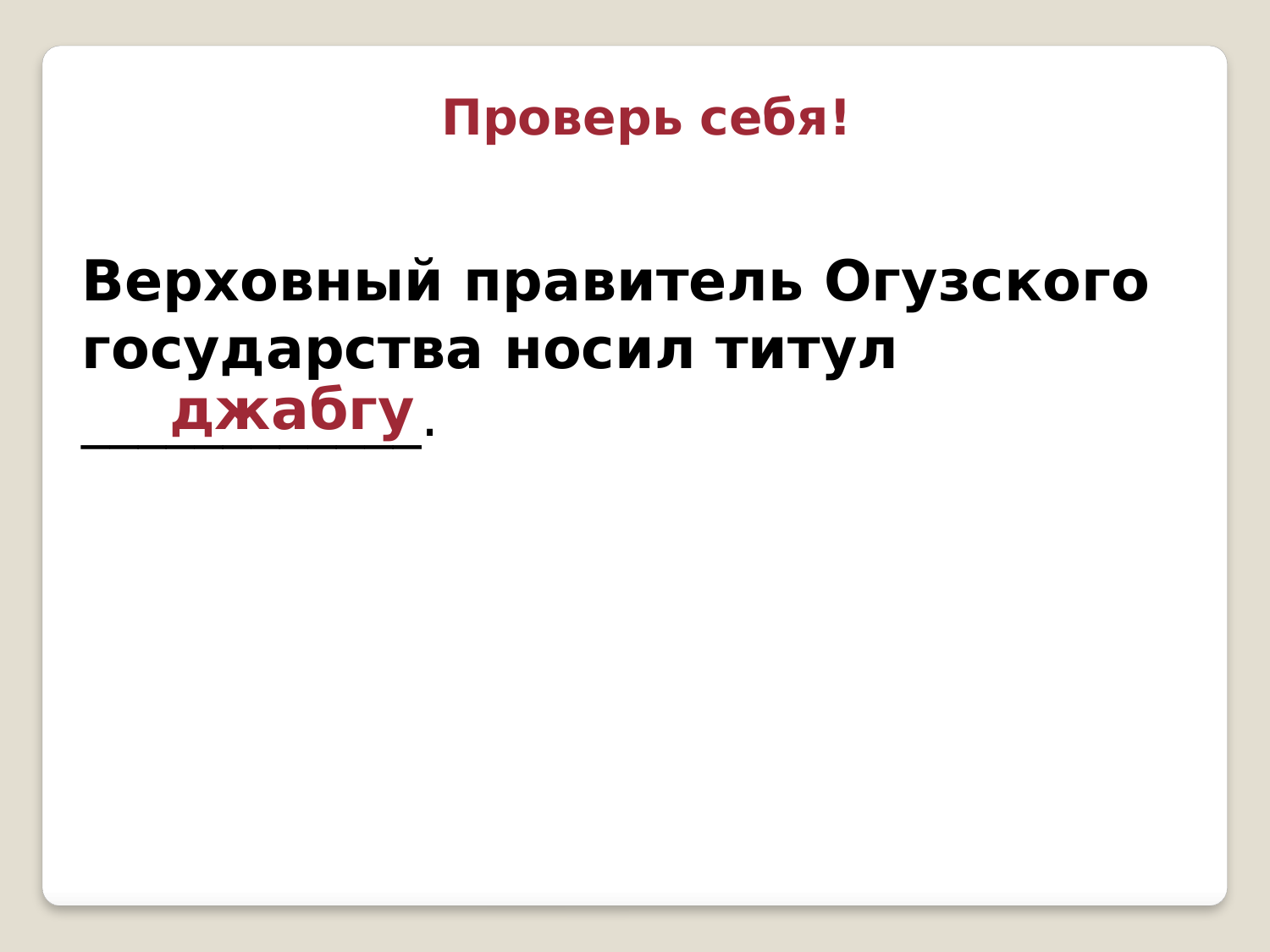

Проверь себя!
Верховный правитель Огузского государства носил титул
____________.
 джабгу